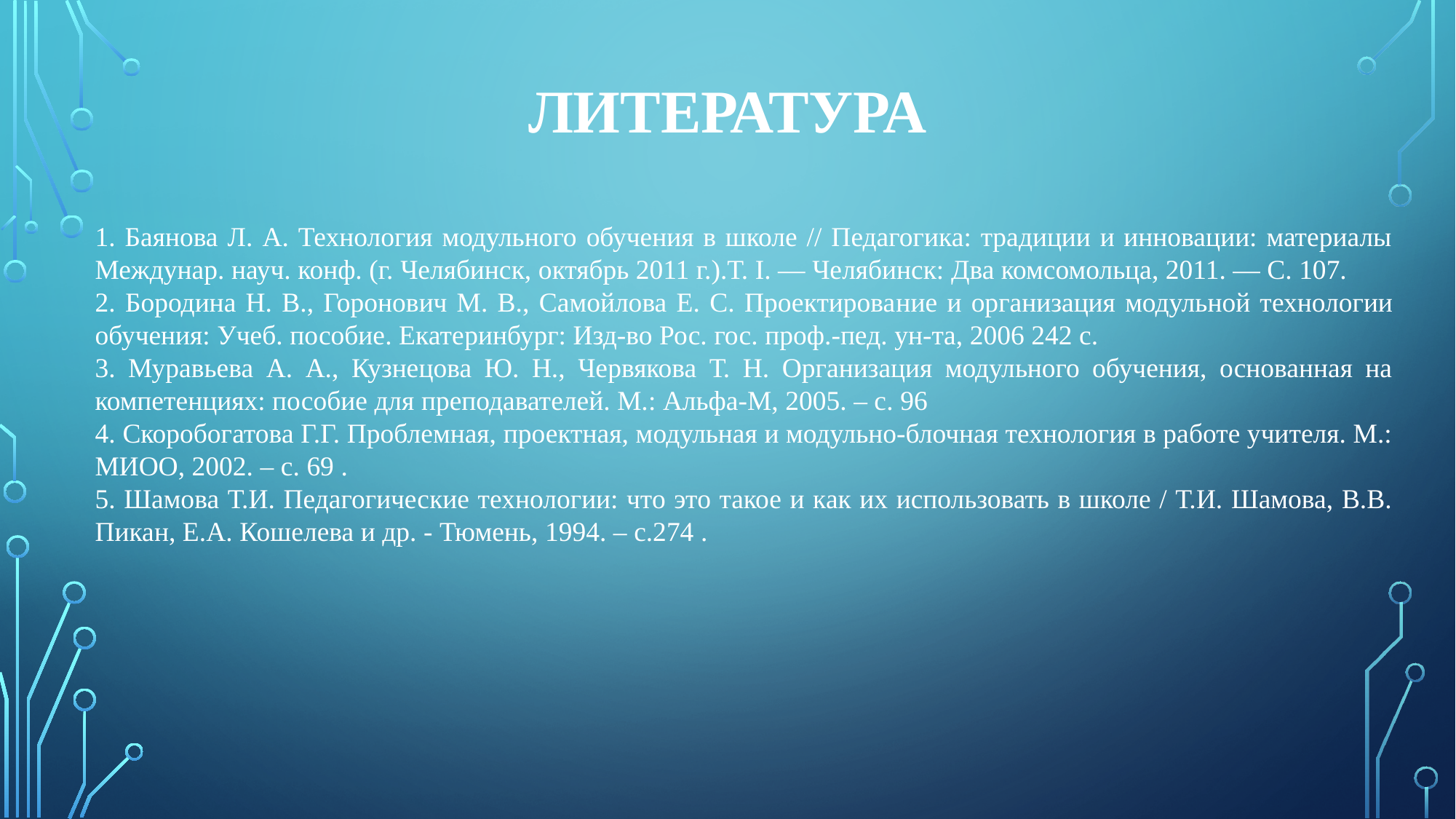

# ЛИТЕРАТУРА
1. Баянова Л. А. Технология модульного обучения в школе // Педагогика: традиции и инновации: материалы Междунар. науч. конф. (г. Челябинск, октябрь 2011 г.).Т. I. — Челябинск: Два комсомольца, 2011. — С. 107.
2. Бородина Н. В., Горонович М. В., Самойлова Е. С. Проектирова­ние и организация модульной технологии обучения: Учеб. пособие. Екате­ринбург: Изд-во Рос. гос. проф.-пед. ун-та, 2006 242 с.
3. Муравьева А. А., Кузнецова Ю. Н., Червякова Т. Н. Организация модульного обучения, основанная на компетенциях: пособие для преподавателей. М.: Альфа-М, 2005. – с. 96
4. Скоробогатова Г.Г. Проблемная, проектная, модульная и модульно-блочная технология в работе учителя. М.: МИОО, 2002. – с. 69 .
5. Шамова Т.И. Педагогические технологии: что это такое и как их использовать в школе / Т.И. Шамова, В.В. Пикан, Е.А. Кошелева и др. - Тюмень, 1994. – с.274 .